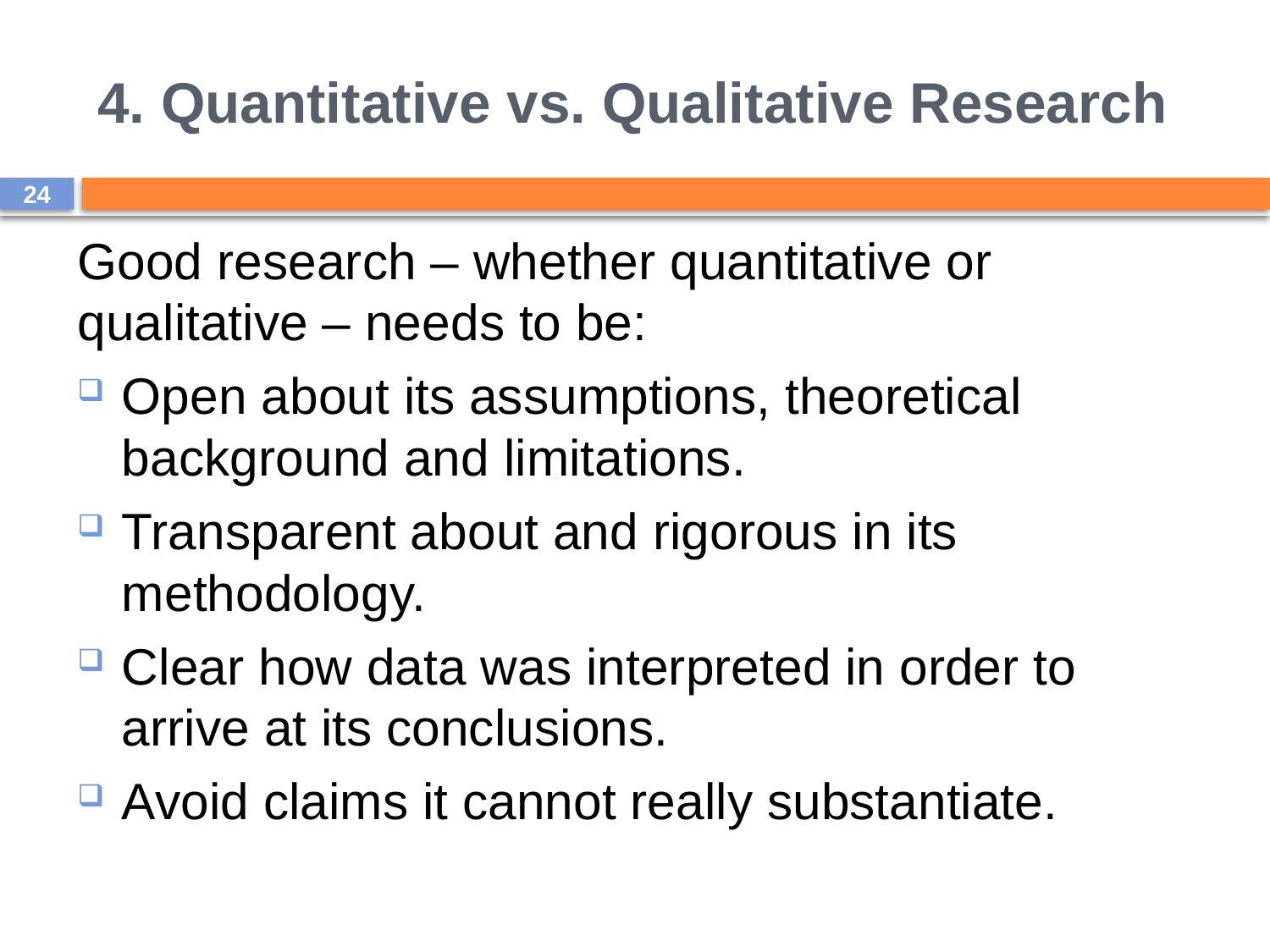

# 4. Quantitative vs. Qualitative Research
24
Good research – whether quantitative or qualitative – needs to be:
Open about its assumptions, theoretical background and limitations.
Transparent about and rigorous in its methodology.
Clear how data was interpreted in order to arrive at its conclusions.
Avoid claims it cannot really substantiate.